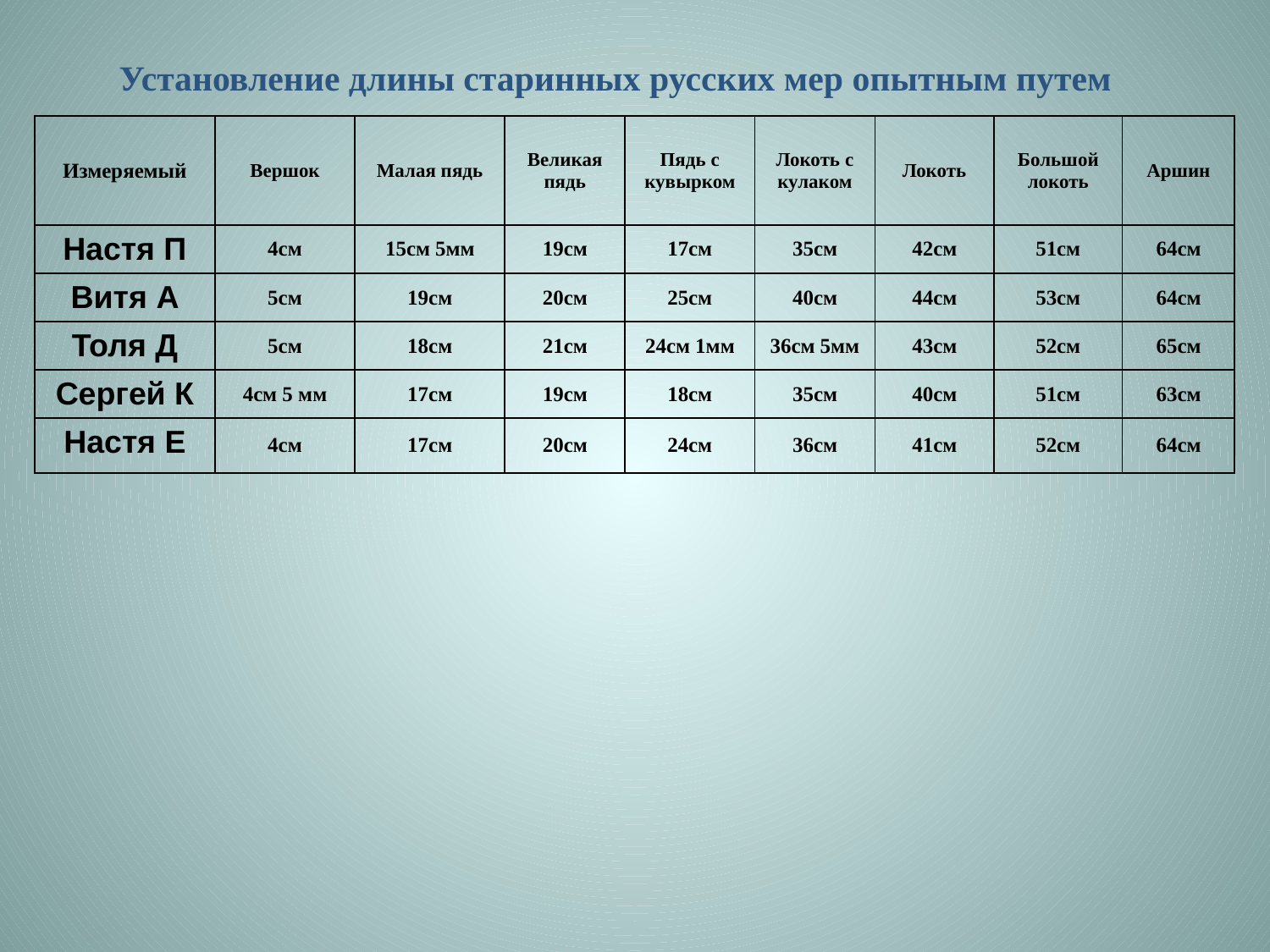

# Установление длины старинных русских мер опытным путем
| Измеряемый | Вершок | Малая пядь | Великая пядь | Пядь с кувырком | Локоть с кулаком | Локоть | Большой локоть | Аршин |
| --- | --- | --- | --- | --- | --- | --- | --- | --- |
| Настя П | 4см | 15см 5мм | 19см | 17см | 35см | 42см | 51см | 64см |
| Витя А | 5см | 19см | 20см | 25см | 40см | 44см | 53см | 64см |
| Толя Д | 5см | 18см | 21см | 24см 1мм | 36см 5мм | 43см | 52см | 65см |
| Сергей К | 4см 5 мм | 17см | 19см | 18см | 35см | 40см | 51см | 63см |
| Настя Е | 4см | 17см | 20см | 24см | 36см | 41см | 52см | 64см |